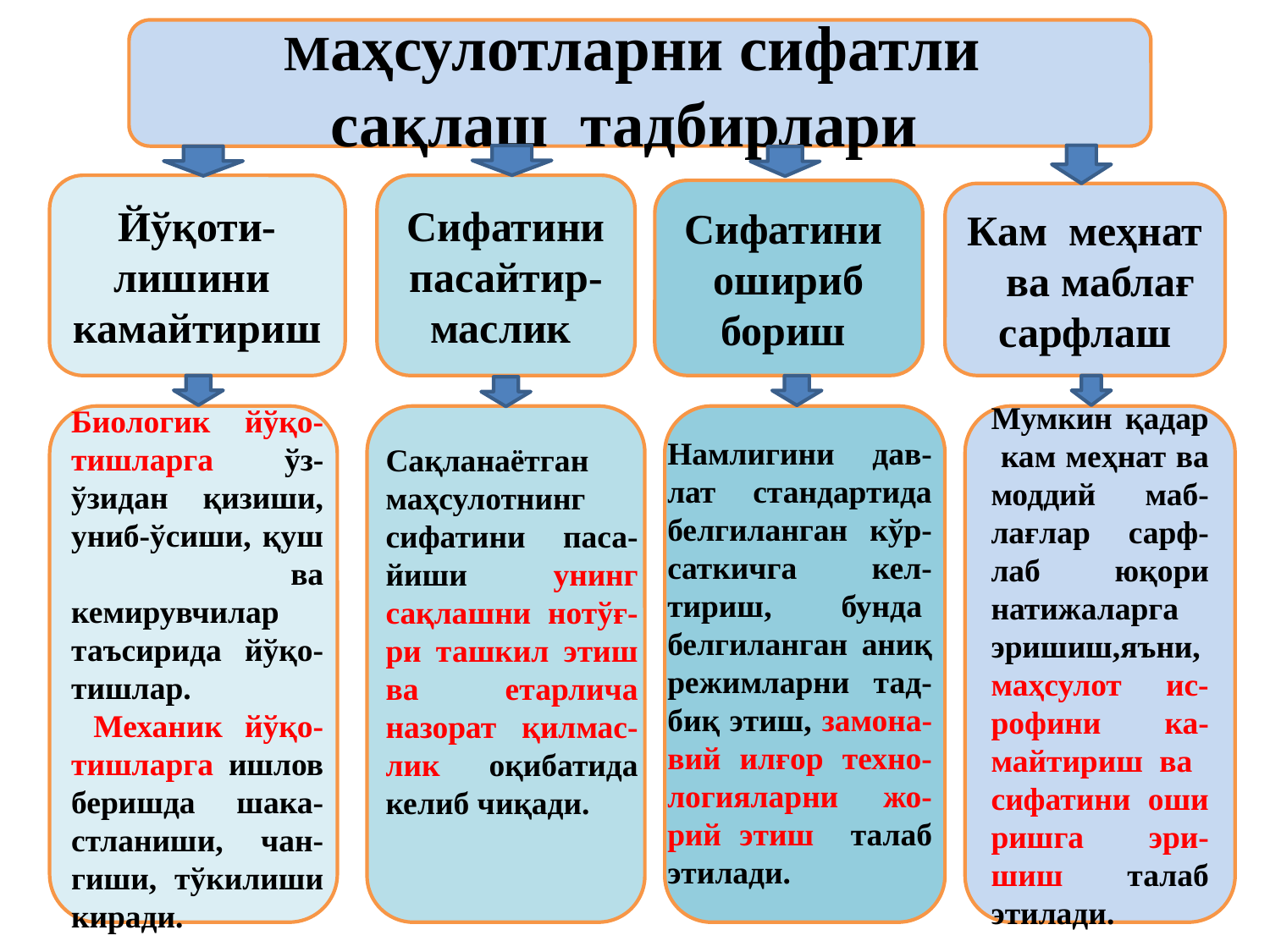

Маҳсулотларни сифатли
сақлаш  тадбирлари

Йўқоти-лишини  камайтириш
Сифатини пасайтир-маслик
Сифатини  ошириб бориш
Кам  меҳнат    ва маблағ сарфлаш

Мумкин қадар  кам меҳнат ва моддий маб-лағлар сарф-лаб юқори натижаларга эришиш,яъни, маҳсулот  ис-рофини ка-майтириш ва  сифатини оши ришга эри-шиш талаб этилади.
Биологик йўқо-тишларга  ўз-ўзидан қизиши, униб-ўсиши, қуш  ва кемирувчилар таъсирида йўқо-тишлар.
 Механик йўқо-тишларга ишлов беришда шака-стланиши, чан-гиши, тўкилиши киради.
Намлигини  дав-лат стандартида белгиланган кўр-саткичга кел-тириш,       бунда  белгиланган аниқ режимларни тад-биқ этиш, замона-вий илғор техно-логияларни  жо-рий этиш  талаб этилади.
Сақланаётган маҳсулотнинг сифатини паса-йиши унинг сақлашни  нотўғ-ри ташкил этиш ва етарлича назорат қилмас-лик оқибатида келиб чиқади.